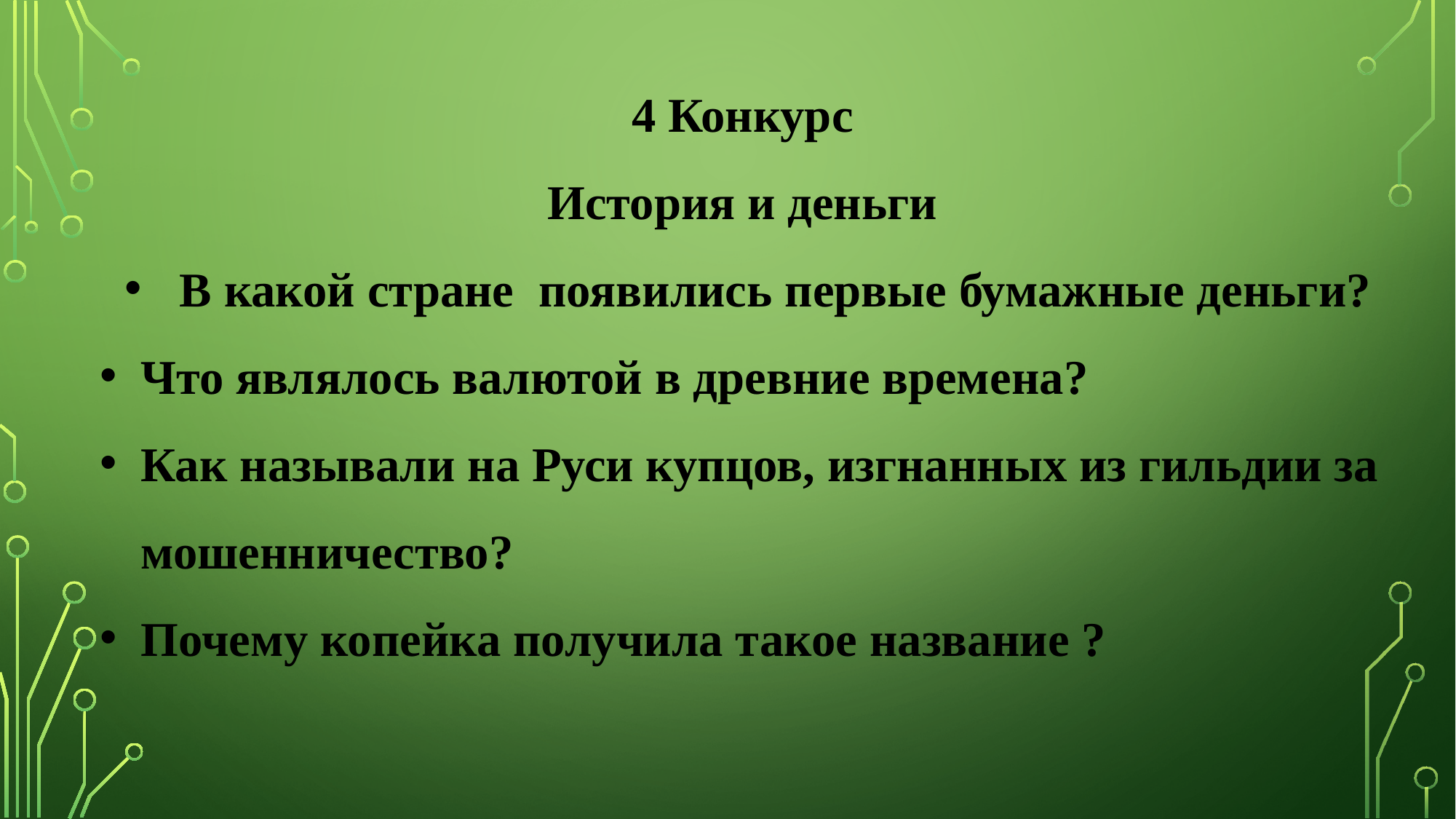

4 Конкурс
История и деньги
В какой стране  появились первые бумажные деньги?
Что являлось валютой в древние времена?
Как называли на Руси купцов, изгнанных из гильдии за мошенничество?
Почему копейка получила такое название ?